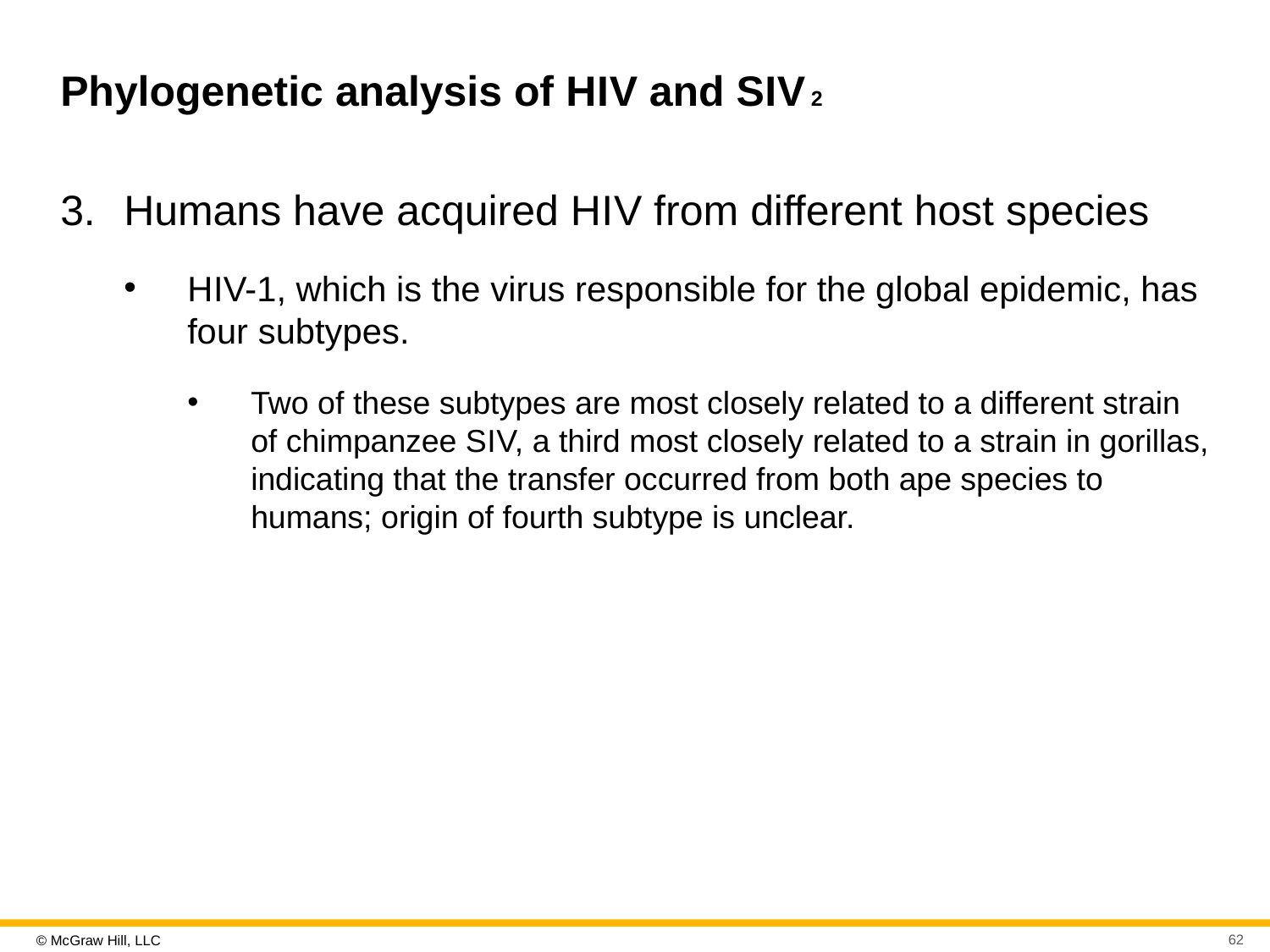

# Phylogenetic analysis of H I V and S I V 2
Humans have acquired H I V from different host species
H I V-1, which is the virus responsible for the global epidemic, has four subtypes.
Two of these subtypes are most closely related to a different strain of chimpanzee S I V, a third most closely related to a strain in gorillas, indicating that the transfer occurred from both ape species to humans; origin of fourth subtype is unclear.
62